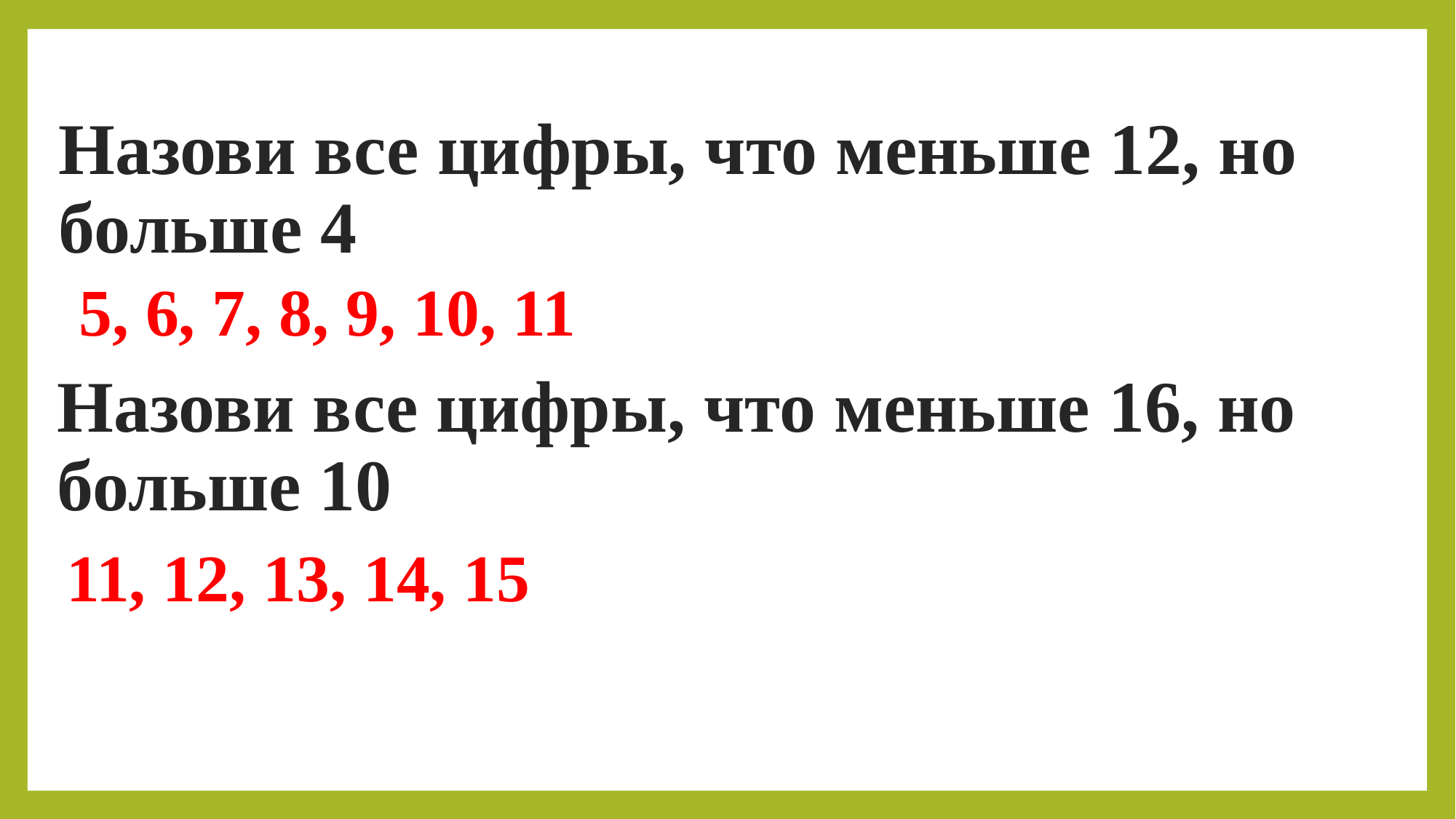

Назови все цифры, что меньше 12, но больше 4
5, 6, 7, 8, 9, 10, 11
Назови все цифры, что меньше 16, но больше 10
11, 12, 13, 14, 15